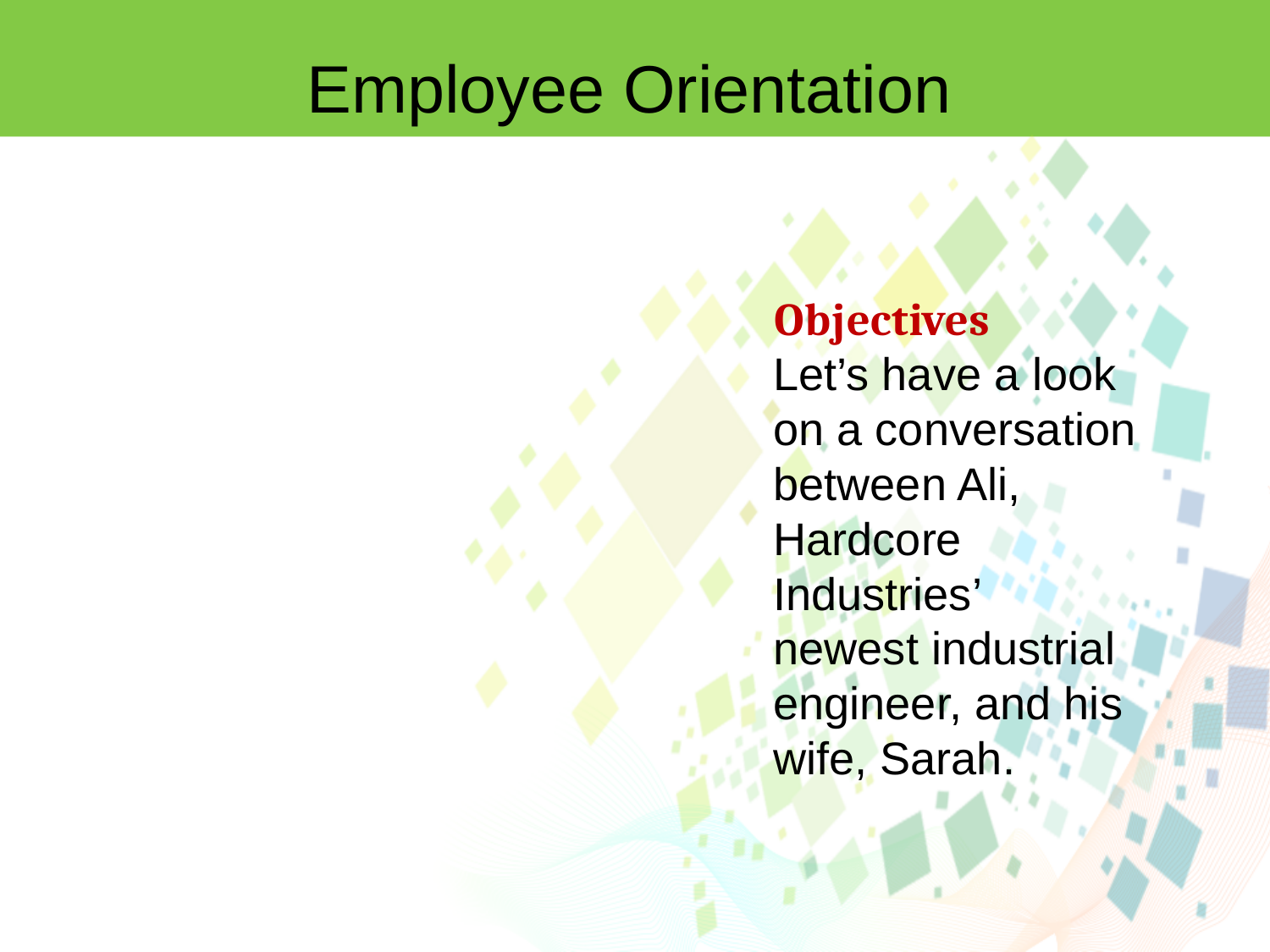

Employee Orientation
Objectives
Let’s have a look on a conversation between Ali, Hardcore Industries’
newest industrial engineer, and his wife, Sarah.